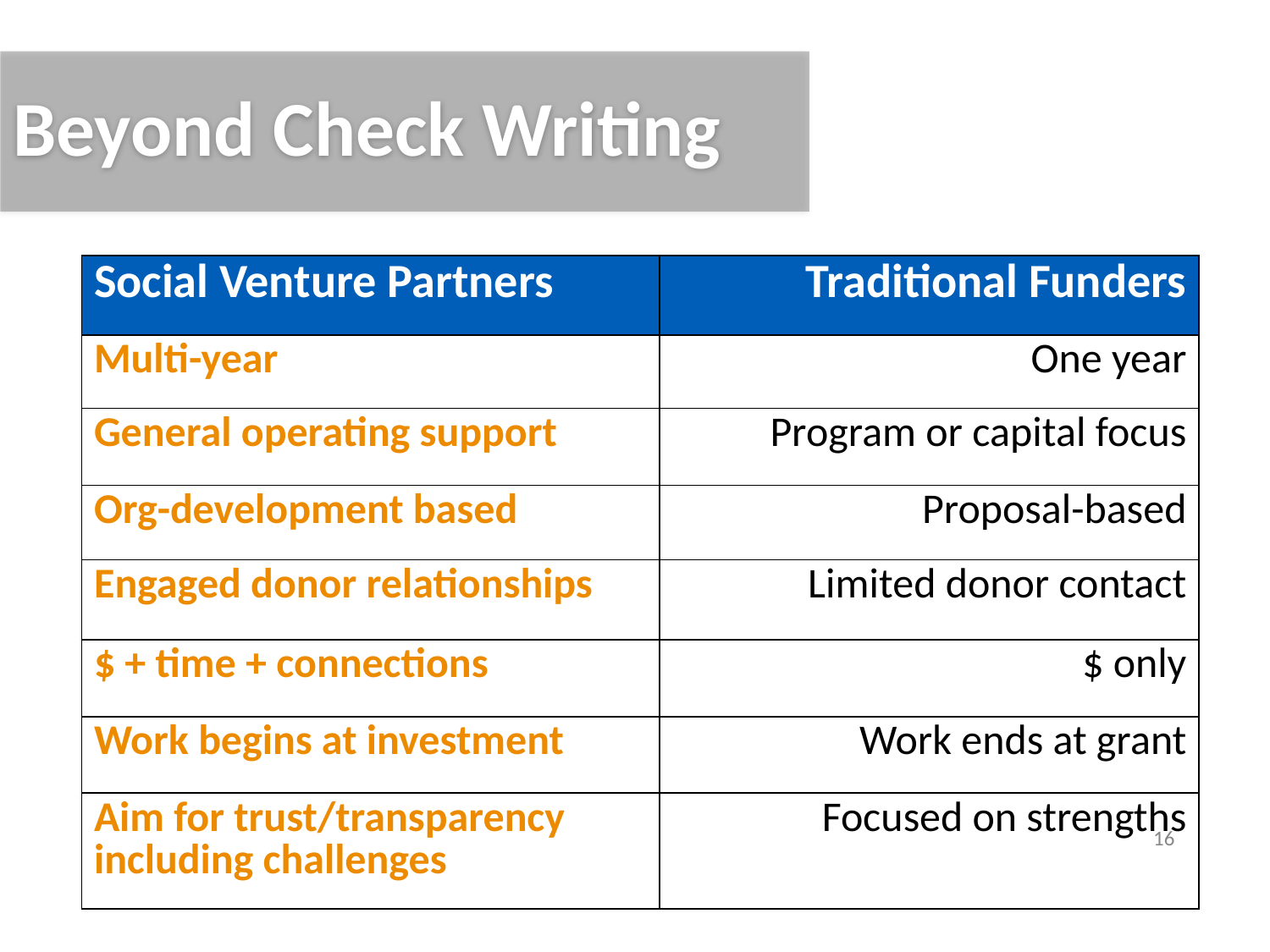

Beyond Check Writing

| Social Venture Partners | Traditional Funders |
| --- | --- |
| Multi-year | One year |
| General operating support | Program or capital focus |
| Org-development based | Proposal-based |
| Engaged donor relationships | Limited donor contact |
| $ + time + connections | $ only |
| Work begins at investment | Work ends at grant |
| Aim for trust/transparency including challenges | Focused on strengths |
16